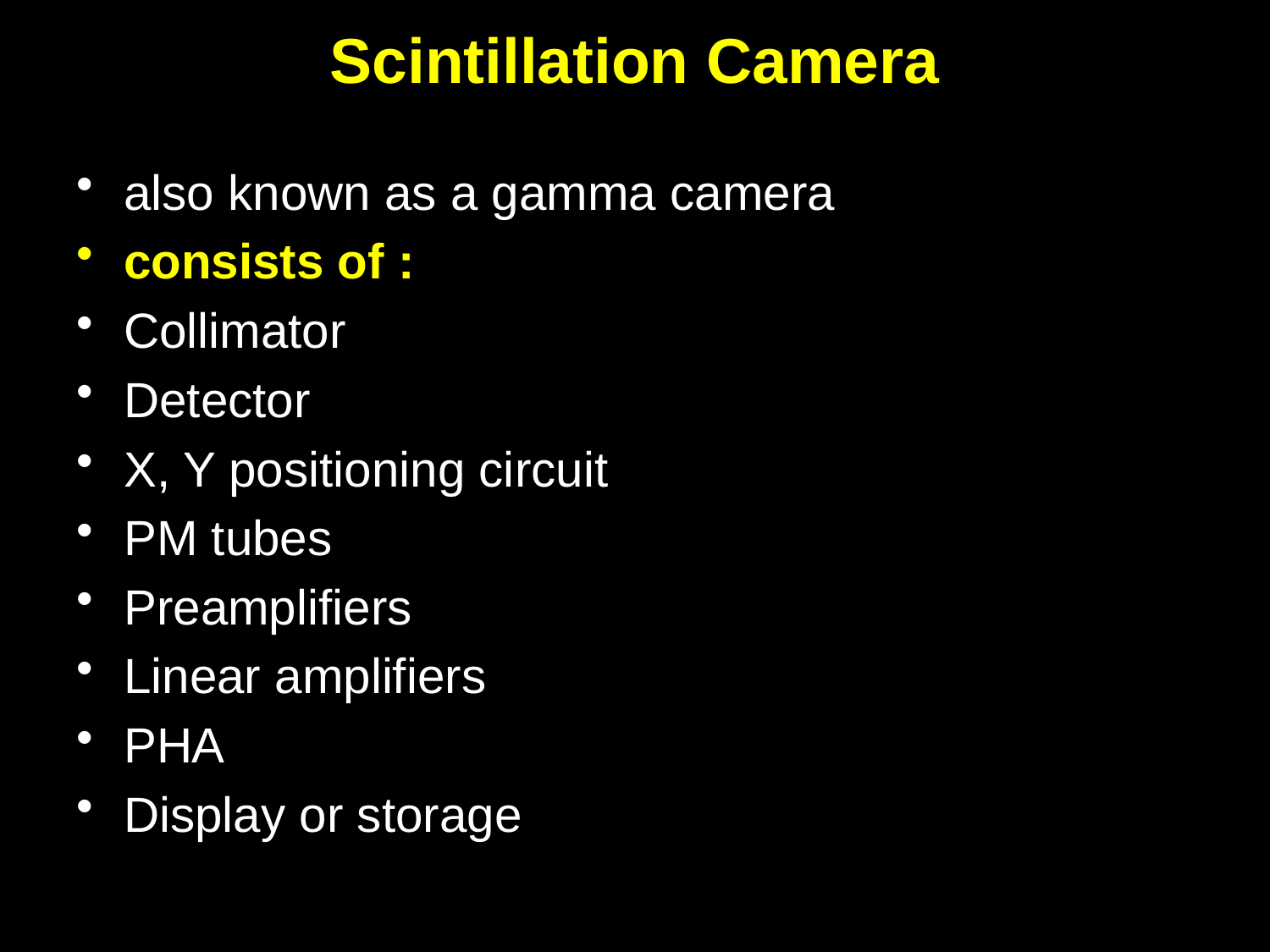

# Scintillation Camera
also known as a gamma camera
consists of :
Collimator
Detector
X, Y positioning circuit
PM tubes
Preamplifiers
Linear amplifiers
PHA
Display or storage